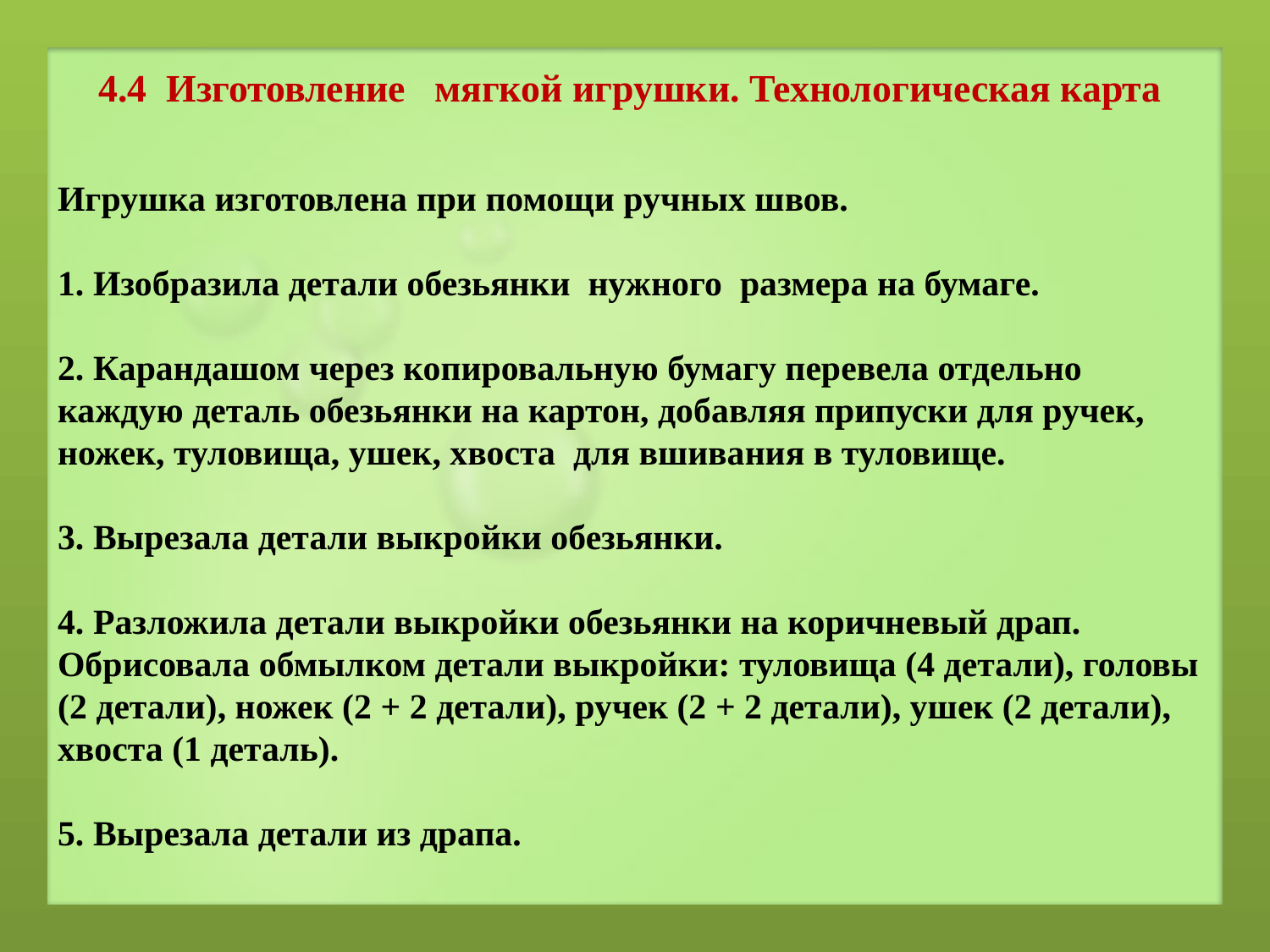

4.4  Изготовление   мягкой игрушки. Технологическая карта
Игрушка изготовлена при помощи ручных швов.
1. Изобразила детали обезьянки  нужного  размера на бумаге.

2. Карандашом через копировальную бумагу перевела отдельно каждую деталь обезьянки на картон, добавляя припуски для ручек, ножек, туловища, ушек, хвоста  для вшивания в туловище.

3. Вырезала детали выкройки обезьянки.

4. Разложила детали выкройки обезьянки на коричневый драп. Обрисовала обмылком детали выкройки: туловища (4 детали), головы (2 детали), ножек (2 + 2 детали), ручек (2 + 2 детали), ушек (2 детали), хвоста (1 деталь).

5. Вырезала детали из драпа.